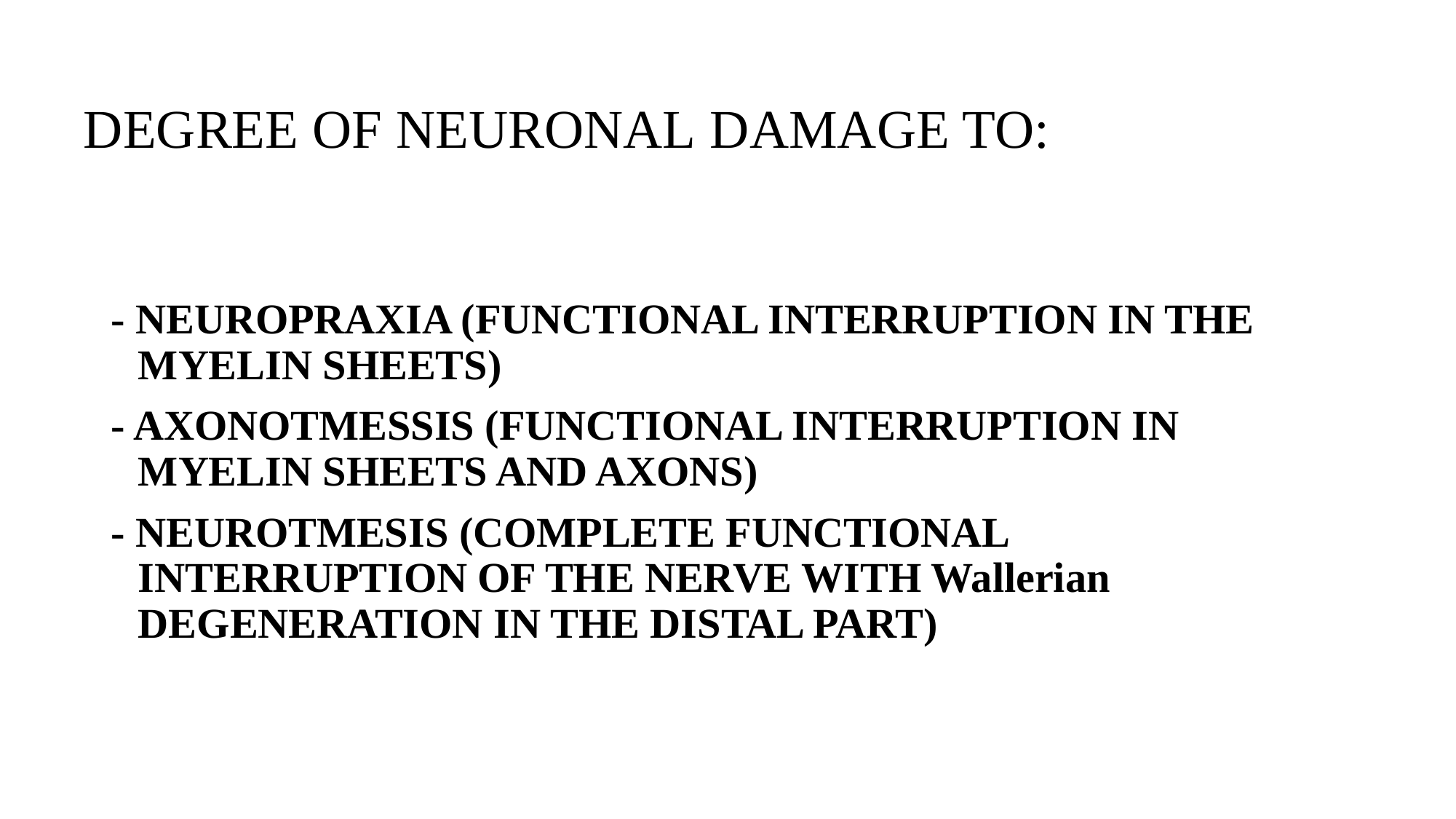

# DEGREE OF NEURONAL DAMAGE TO:

- NEUROPRAXIA (FUNCTIONAL INTERRUPTION IN THE MYELIN SHEETS)
- AXONOTMESSIS (FUNCTIONAL INTERRUPTION IN MYELIN SHEETS AND AXONS)
- NEUROTMESIS (COMPLETE FUNCTIONAL INTERRUPTION OF THE NERVE WITH Wallerian DEGENERATION IN THE DISTAL PART)